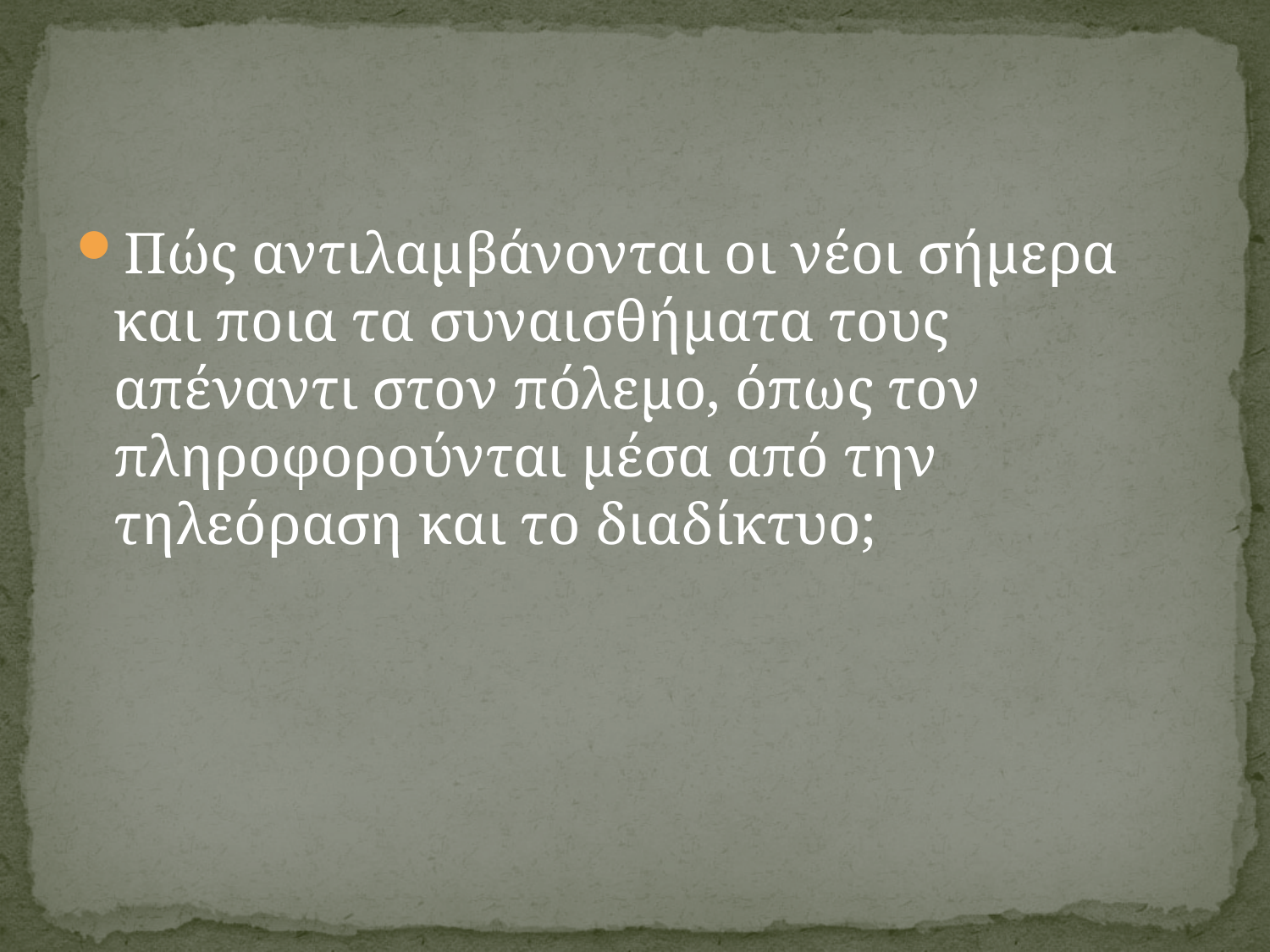

#
Πώς αντιλαμβάνονται οι νέοι σήμερα και ποια τα συναισθήματα τους απέναντι στον πόλεμο, όπως τον πληροφορούνται μέσα από την τηλεόραση και το διαδίκτυο;